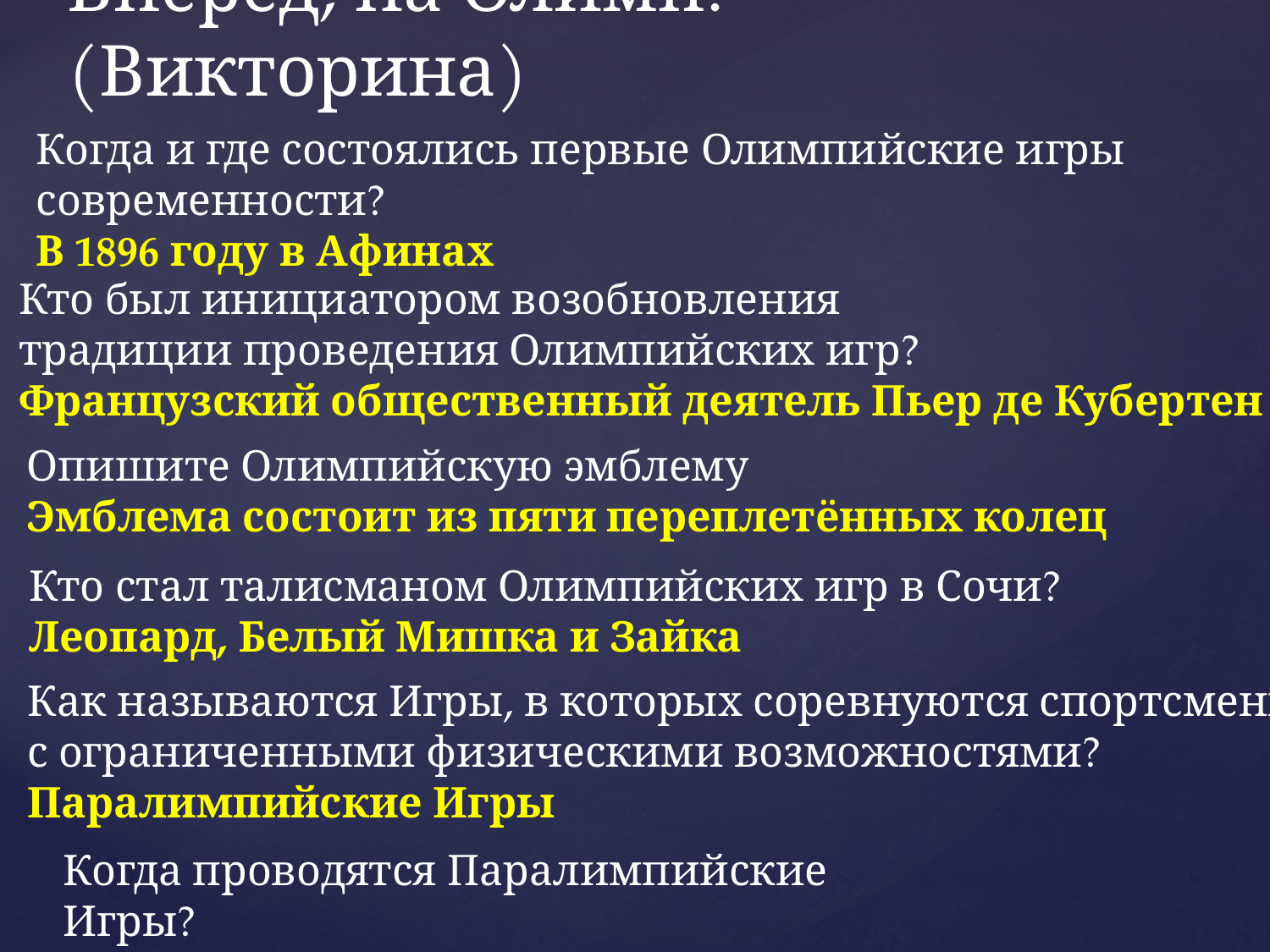

# Вперед, на Олимп!    (Викторина)
Когда и где состоялись первые Олимпийские игры современности?
В 1896 году в Афинах
Кто был инициатором возобновления
традиции проведения Олимпийских игр?
Французский общественный деятель Пьер де Кубертен
Опишите Олимпийскую эмблему
Эмблема состоит из пяти переплетённых колец
Кто стал талисманом Олимпийских игр в Сочи?
Леопард, Белый Мишка и Зайка
Как называются Игры, в которых соревнуются спортсмены
с ограниченными физическими возможностями?
Паралимпийские Игры
Когда проводятся Паралимпийские Игры?
Сразу же после Олимпийских Игр